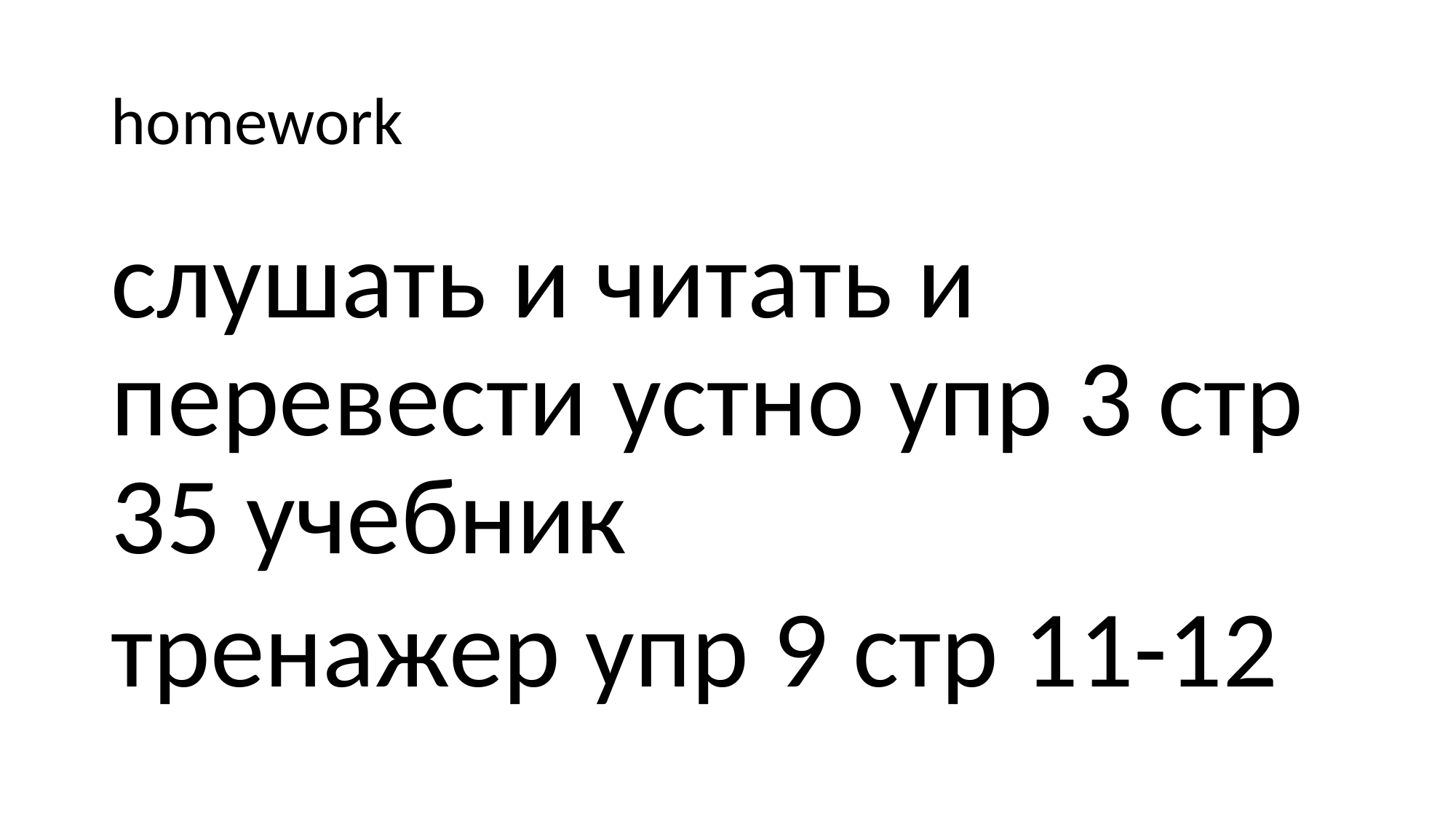

# homework
слушать и читать и перевести устно упр 3 стр 35 учебник
тренажер упр 9 стр 11-12